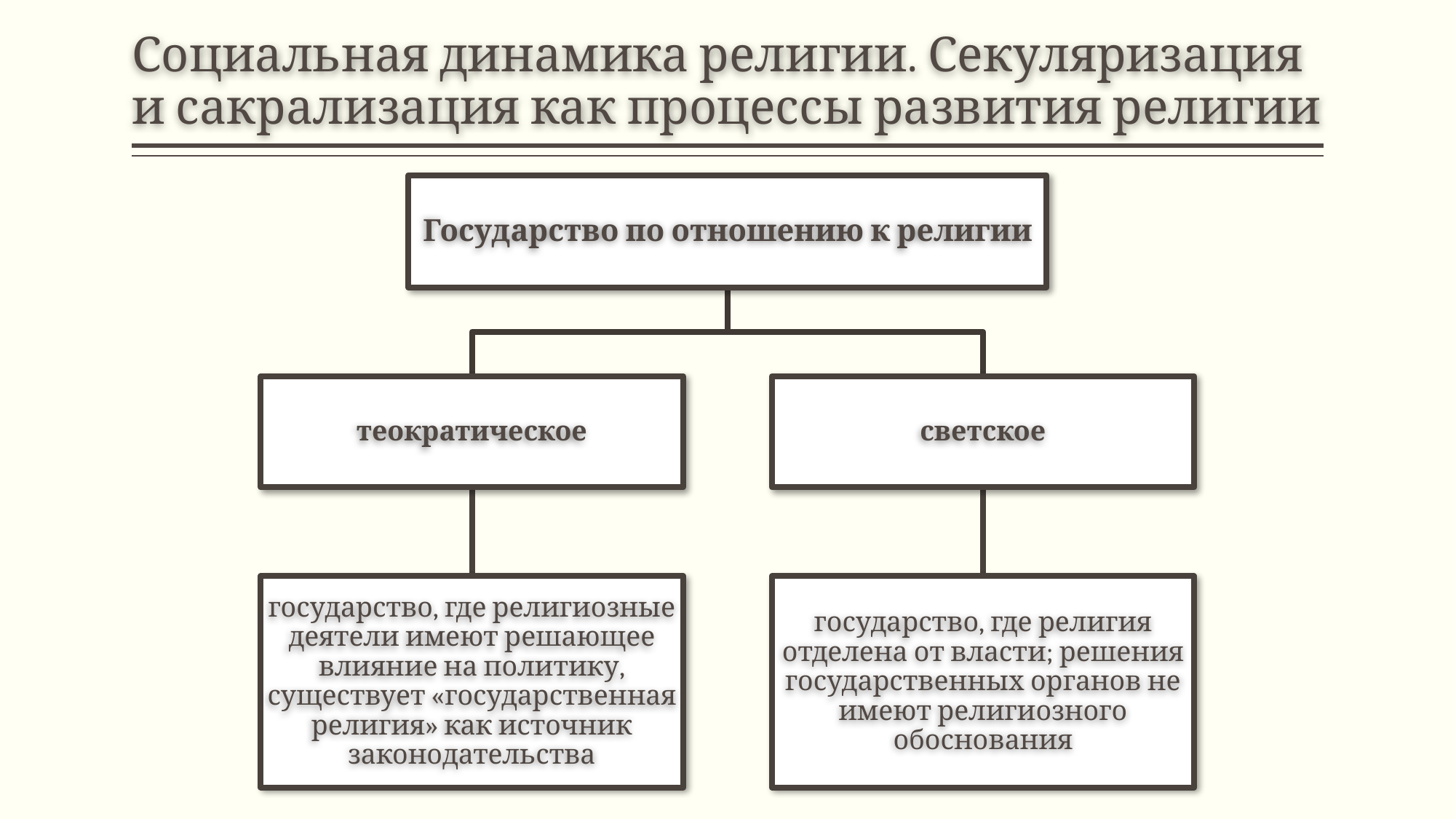

# Социальная динамика религии. Секуляризация и сакрализация как процессы развития религии

Государство по отношению к религии

теократическое

светское

государство, где религиозные деятели имеют решающее влияние на политику, существует «государственная религия» как источник законодательства

государство, где религия отделена от власти; решения государственных органов не имеют религиозного обоснования